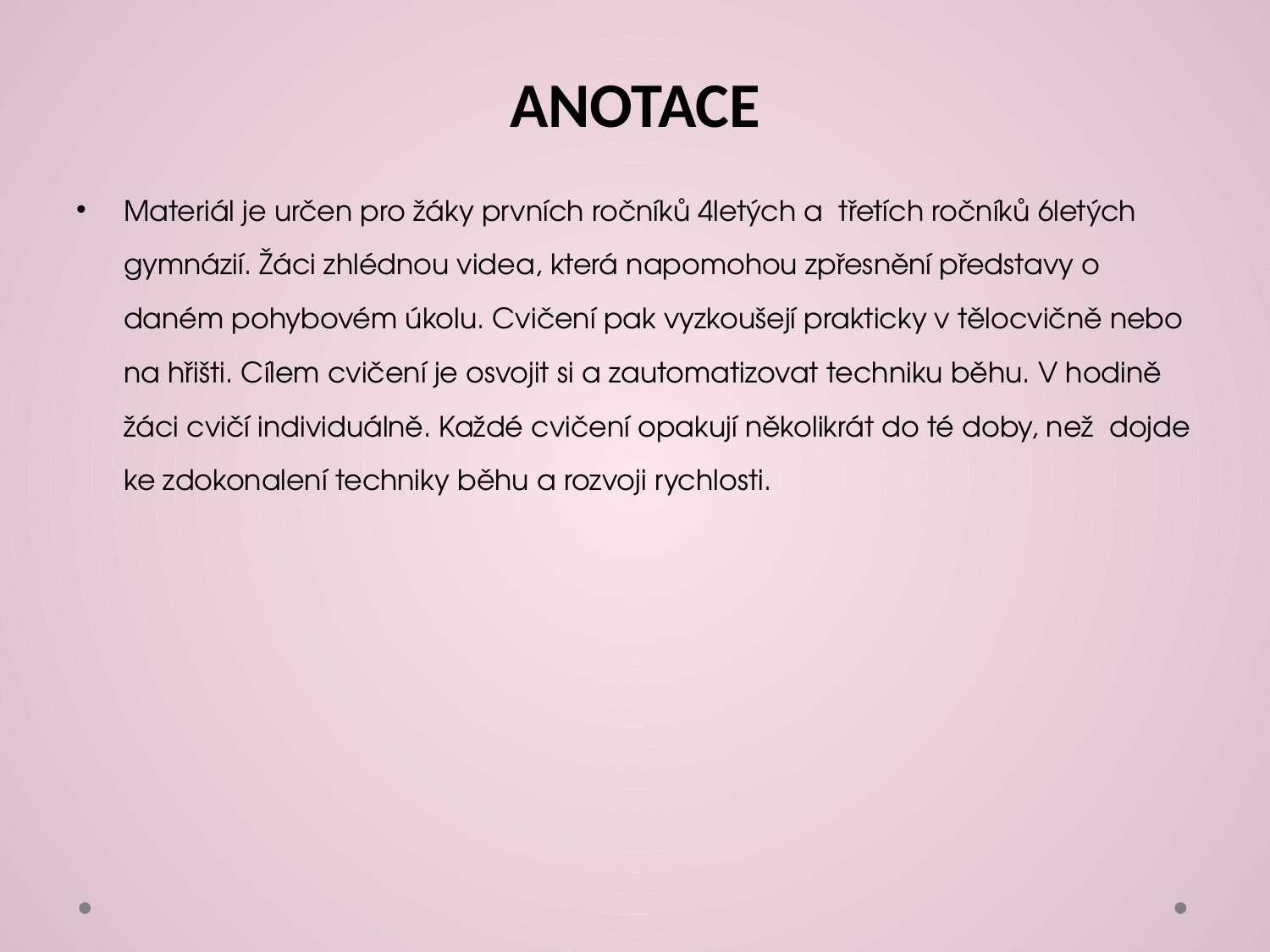

# ANOTACE
Materiál je určen pro žáky prvních ročníků 4letých a  třetích ročníků 6letých gymnázií. Žáci zhlédnou videa, která napomohou zpřesnění představy o daném pohybovém úkolu. Cvičení pak vyzkoušejí prakticky v tělocvičně nebo na hřišti. Cílem cvičení je osvojit si a zautomatizovat techniku běhu. V hodině žáci cvičí individuálně. Každé cvičení opakují několikrát do té doby, než  dojde ke zdokonalení techniky běhu a rozvoji rychlosti.